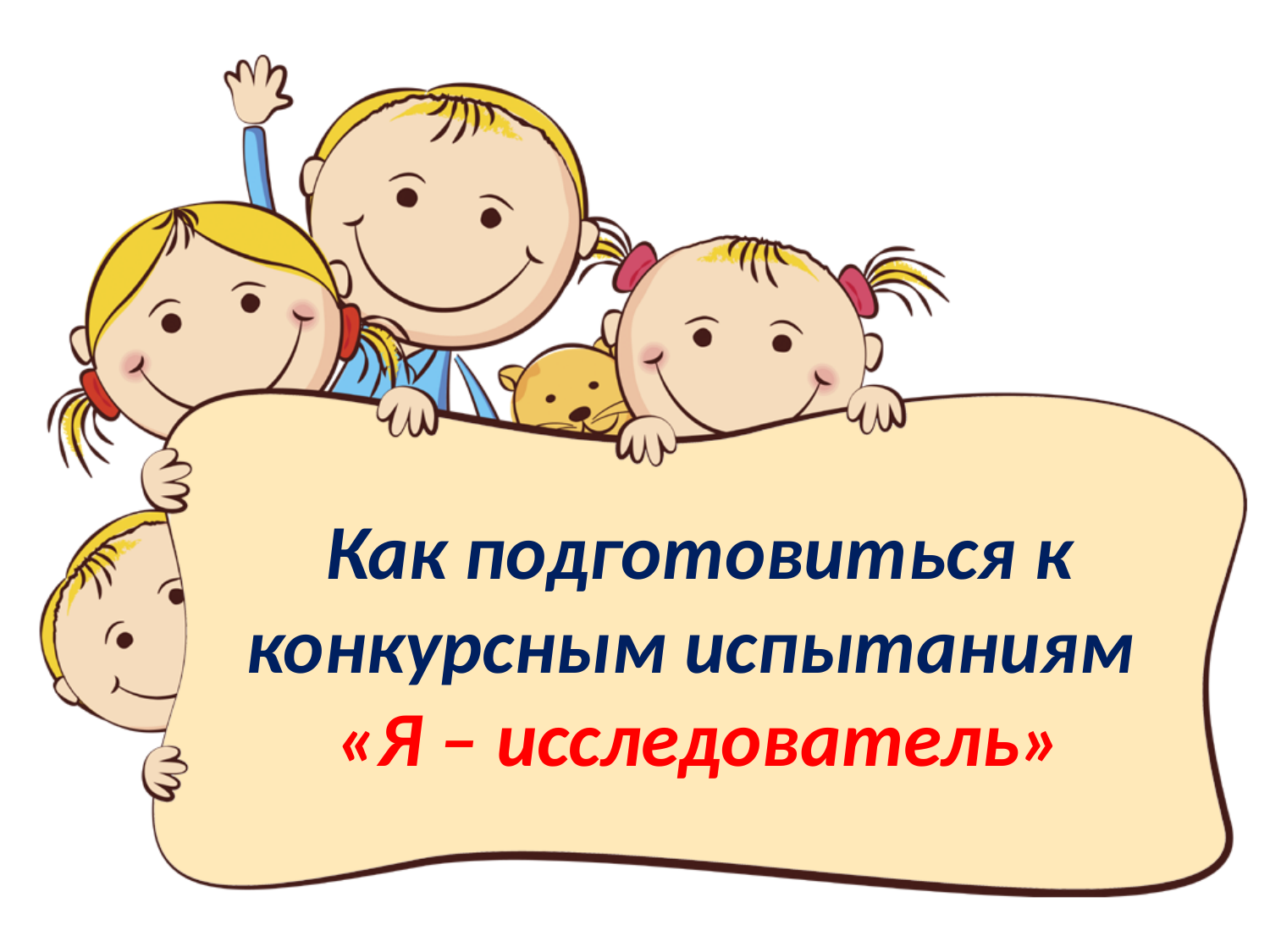

# Как подготовиться к конкурсным испытаниям «Я – исследователь»